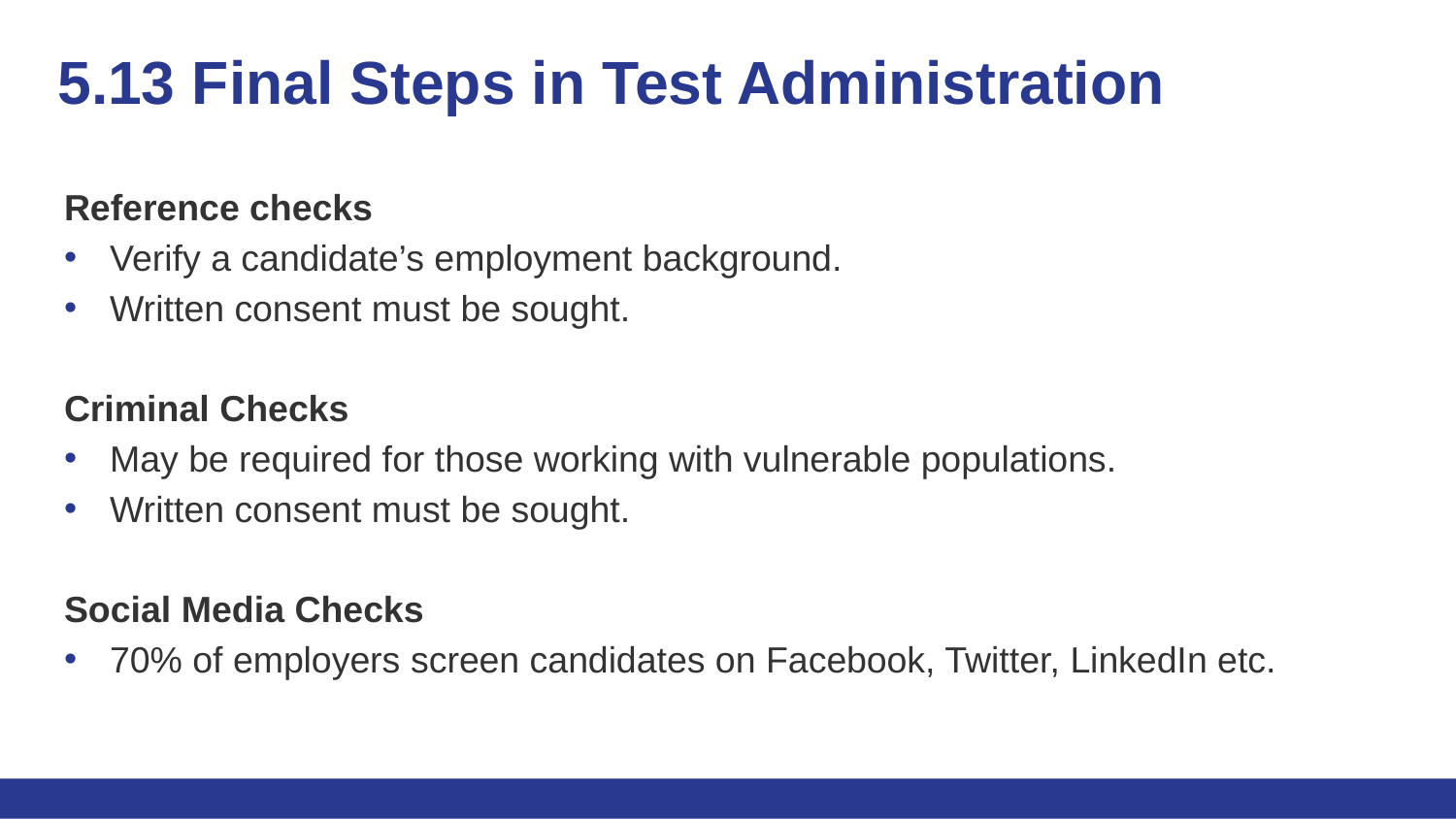

# 5.13 Final Steps in Test Administration
Reference checks
Verify a candidate’s employment background.
Written consent must be sought.

Criminal Checks
May be required for those working with vulnerable populations.
Written consent must be sought.

Social Media Checks
70% of employers screen candidates on Facebook, Twitter, LinkedIn etc.